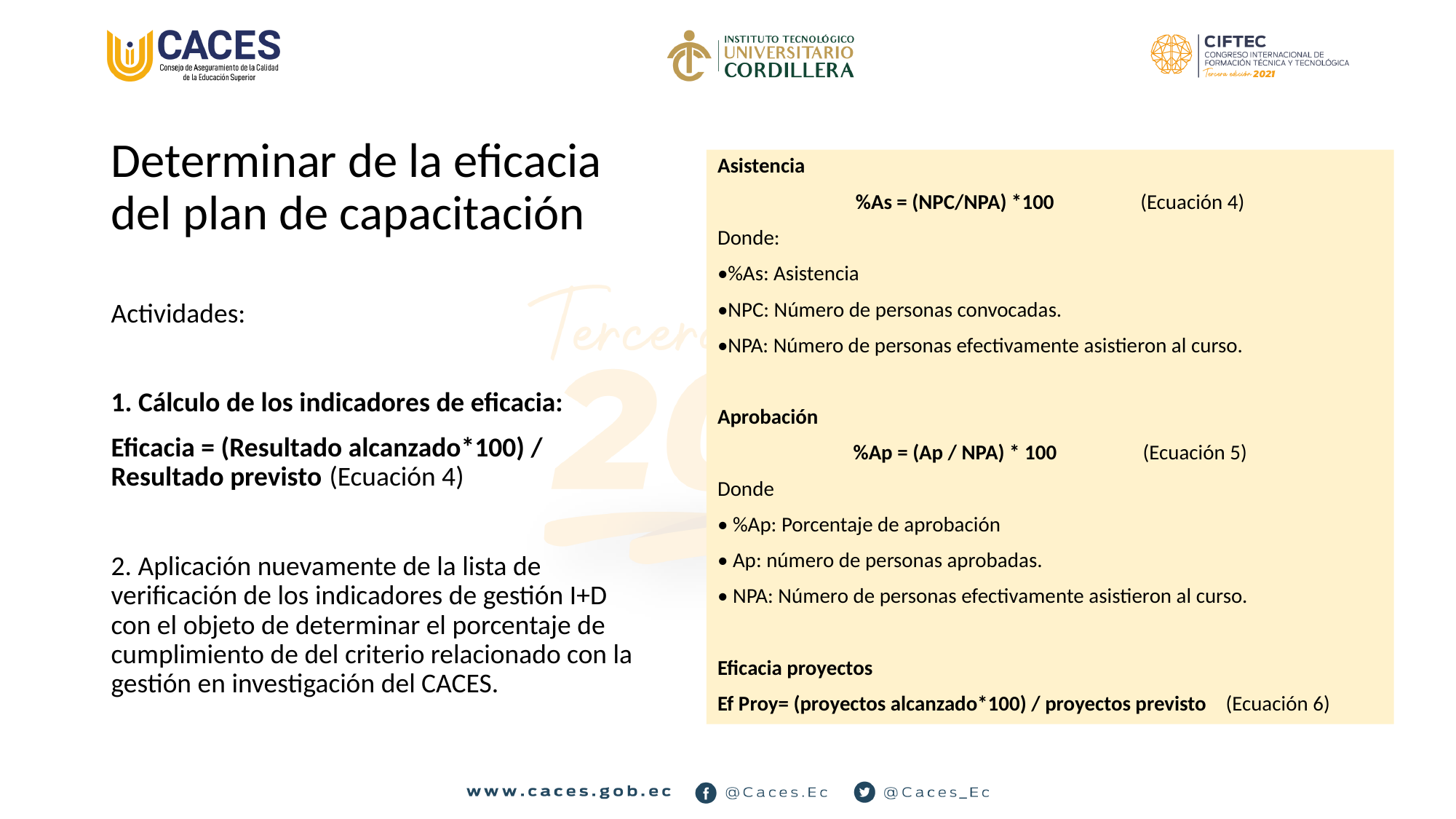

# Determinar de la eficacia del plan de capacitación
Asistencia
%As = (NPC/NPA) *100 	(Ecuación 4)
Donde:
•%As: Asistencia
•NPC: Número de personas convocadas.
•NPA: Número de personas efectivamente asistieron al curso.

Aprobación
%Ap = (Ap / NPA) * 100	 (Ecuación 5)
Donde
• %Ap: Porcentaje de aprobación
• Ap: número de personas aprobadas.
• NPA: Número de personas efectivamente asistieron al curso.

Eficacia proyectos
Ef Proy= (proyectos alcanzado*100) / proyectos previsto    (Ecuación 6)

Actividades:

1. Cálculo de los indicadores de eficacia:
Eficacia = (Resultado alcanzado*100) / Resultado previsto 	(Ecuación 4)

2. Aplicación nuevamente de la lista de verificación de los indicadores de gestión I+D con el objeto de determinar el porcentaje de cumplimiento de del criterio relacionado con la gestión en investigación del CACES.